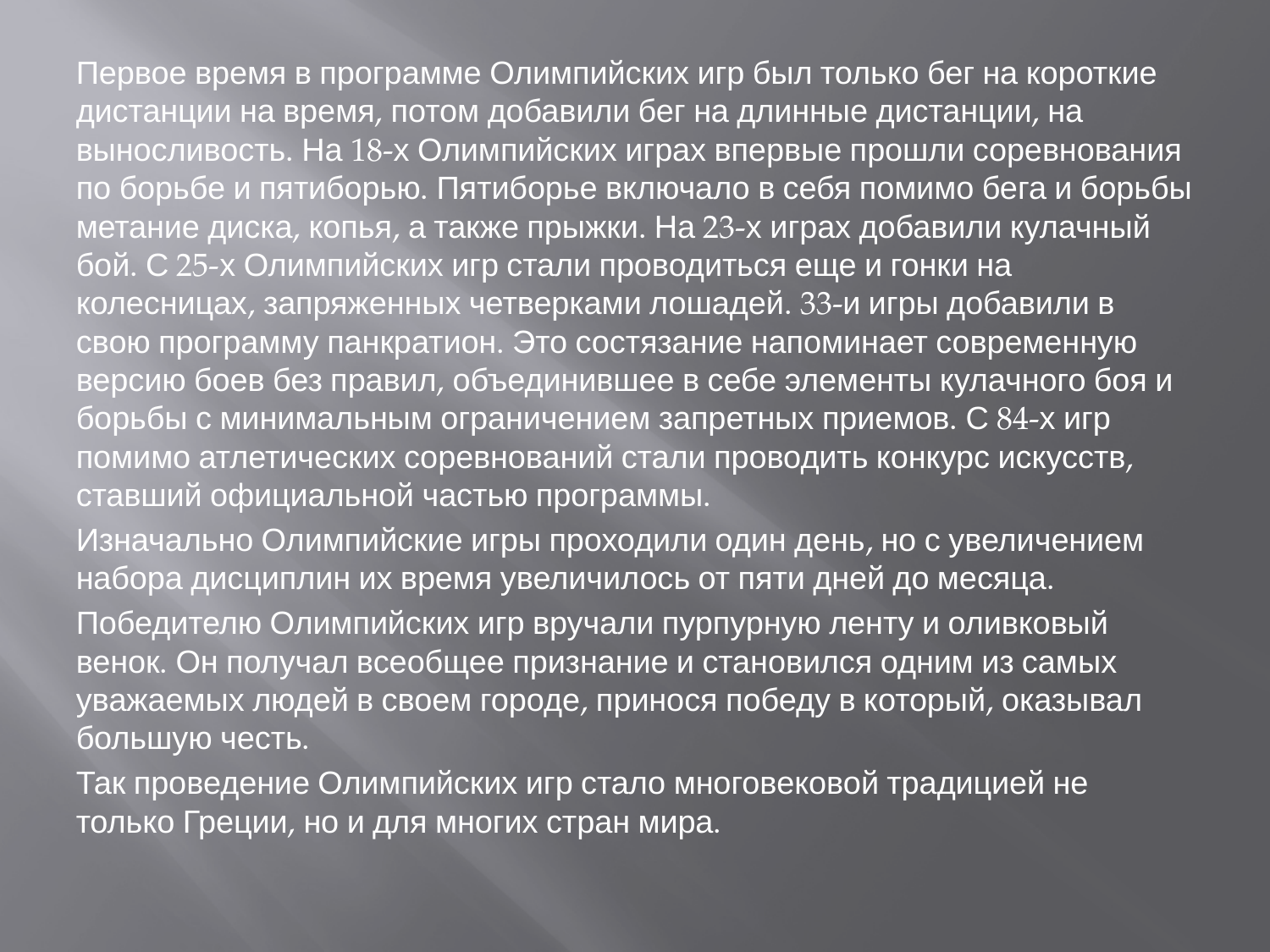

Первое время в программе Олимпийских игр был только бег на короткие дистанции на время, потом добавили бег на длинные дистанции, на выносливость. На 18-х Олимпийских играх впервые прошли соревнования по борьбе и пятиборью. Пятиборье включало в себя помимо бега и борьбы метание диска, копья, а также прыжки. На 23-х играх добавили кулачный бой. С 25-х Олимпийских игр стали проводиться еще и гонки на колесницах, запряженных четверками лошадей. 33-и игры добавили в свою программу панкратион. Это состязание напоминает современную версию боев без правил, объединившее в себе элементы кулачного боя и борьбы с минимальным ограничением запретных приемов. С 84-х игр помимо атлетических соревнований стали проводить конкурс искусств, ставший официальной частью программы.
Изначально Олимпийские игры проходили один день, но с увеличением набора дисциплин их время увеличилось от пяти дней до месяца.
Победителю Олимпийских игр вручали пурпурную ленту и оливковый венок. Он получал всеобщее признание и становился одним из самых уважаемых людей в своем городе, принося победу в который, оказывал большую честь.
Так проведение Олимпийских игр стало многовековой традицией не только Греции, но и для многих стран мира.